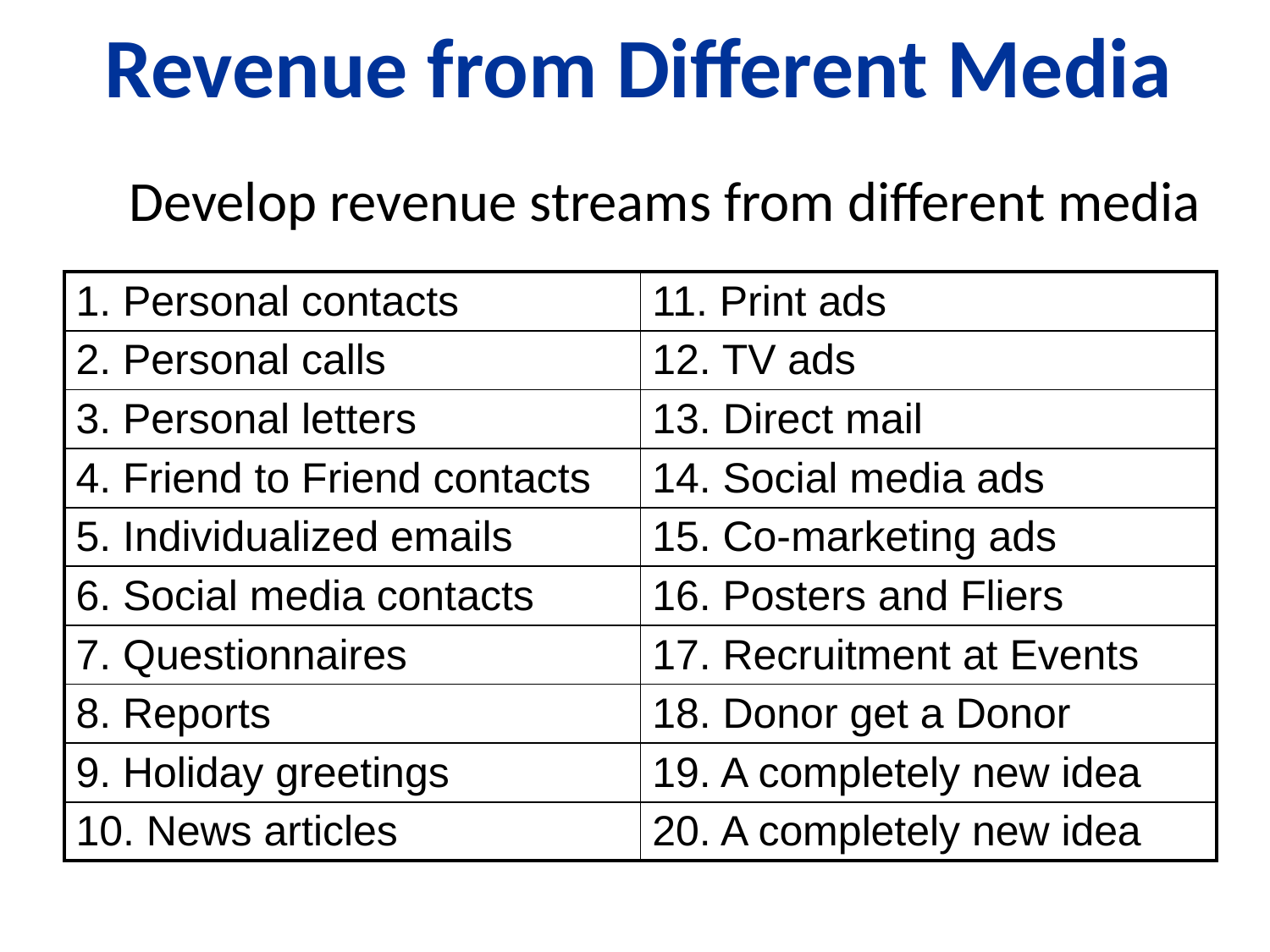

# Revenue from Different Media
Develop revenue streams from different media
| 1. Personal contacts | 11. Print ads |
| --- | --- |
| 2. Personal calls | 12. TV ads |
| 3. Personal letters | 13. Direct mail |
| 4. Friend to Friend contacts | 14. Social media ads |
| 5. Individualized emails | 15. Co-marketing ads |
| 6. Social media contacts | 16. Posters and Fliers |
| 7. Questionnaires | 17. Recruitment at Events |
| 8. Reports | 18. Donor get a Donor |
| 9. Holiday greetings | 19. A completely new idea |
| 10. News articles | 20. A completely new idea |